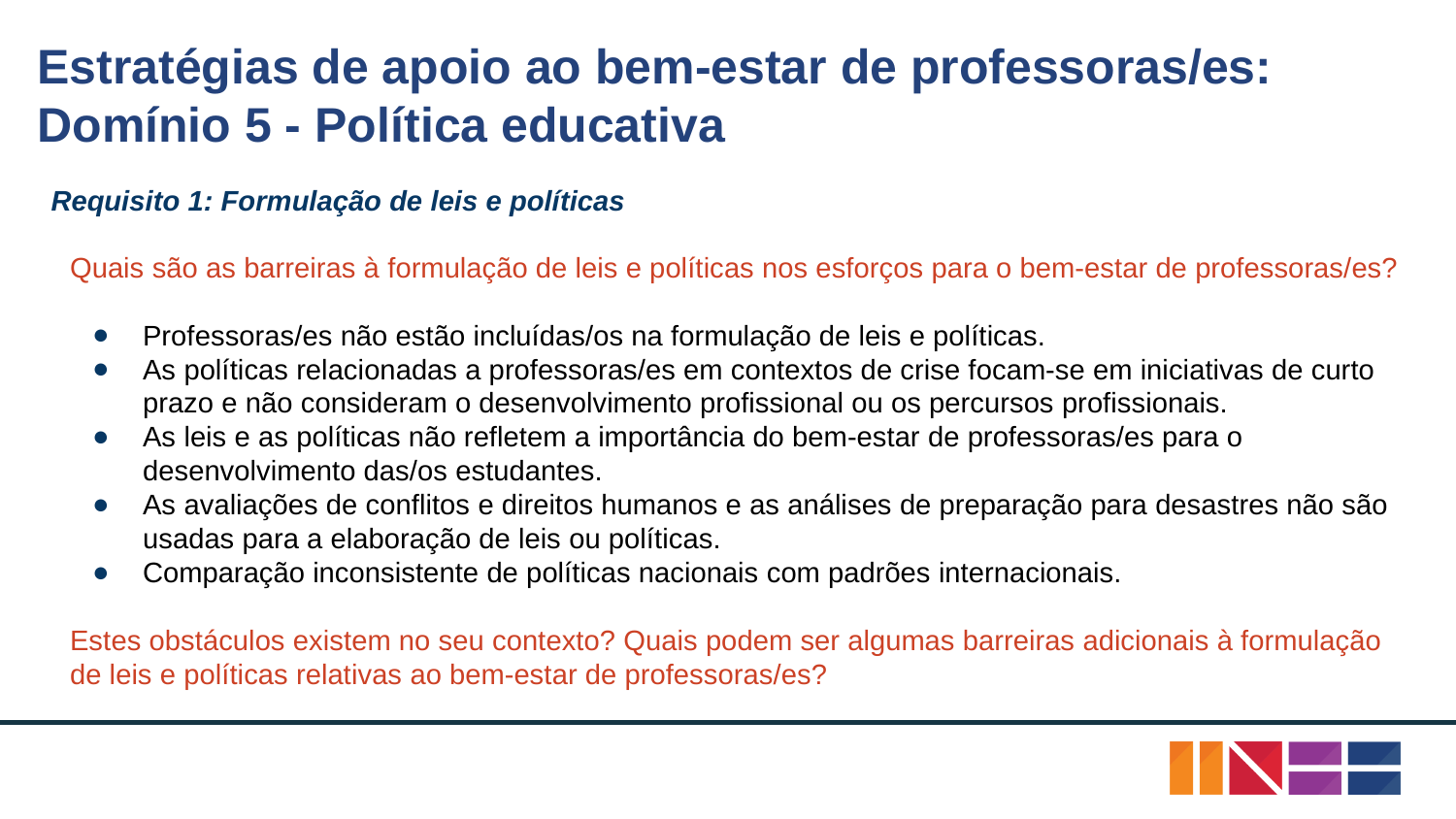

# Estratégias de apoio ao bem-estar de professoras/es:
Domínio 5 - Política educativa
Requisito 1: Formulação de leis e políticas
Quais são as barreiras à formulação de leis e políticas nos esforços para o bem-estar de professoras/es?

Professoras/es não estão incluídas/os na formulação de leis e políticas.
As políticas relacionadas a professoras/es em contextos de crise focam-se em iniciativas de curto prazo e não consideram o desenvolvimento profissional ou os percursos profissionais.
As leis e as políticas não refletem a importância do bem-estar de professoras/es para o desenvolvimento das/os estudantes.
As avaliações de conflitos e direitos humanos e as análises de preparação para desastres não são usadas para a elaboração de leis ou políticas.
Comparação inconsistente de políticas nacionais com padrões internacionais.

Estes obstáculos existem no seu contexto? Quais podem ser algumas barreiras adicionais à formulação de leis e políticas relativas ao bem-estar de professoras/es?